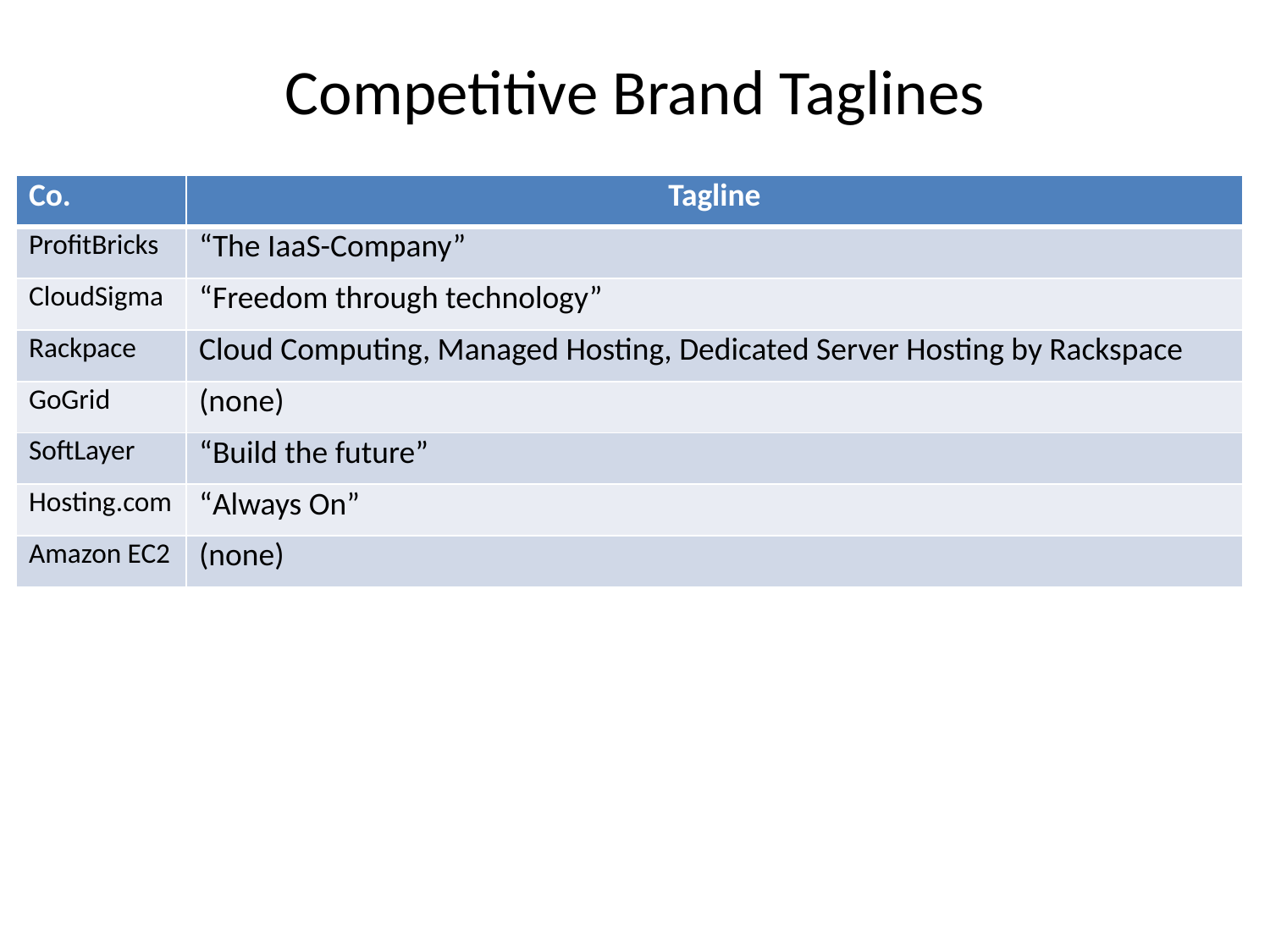

# Competitive Brand Taglines
| Co. | Tagline |
| --- | --- |
| ProfitBricks | “The IaaS-Company” |
| CloudSigma | “Freedom through technology” |
| Rackpace | Cloud Computing, Managed Hosting, Dedicated Server Hosting by Rackspace |
| GoGrid | (none) |
| SoftLayer | “Build the future” |
| Hosting.com | “Always On” |
| Amazon EC2 | (none) |